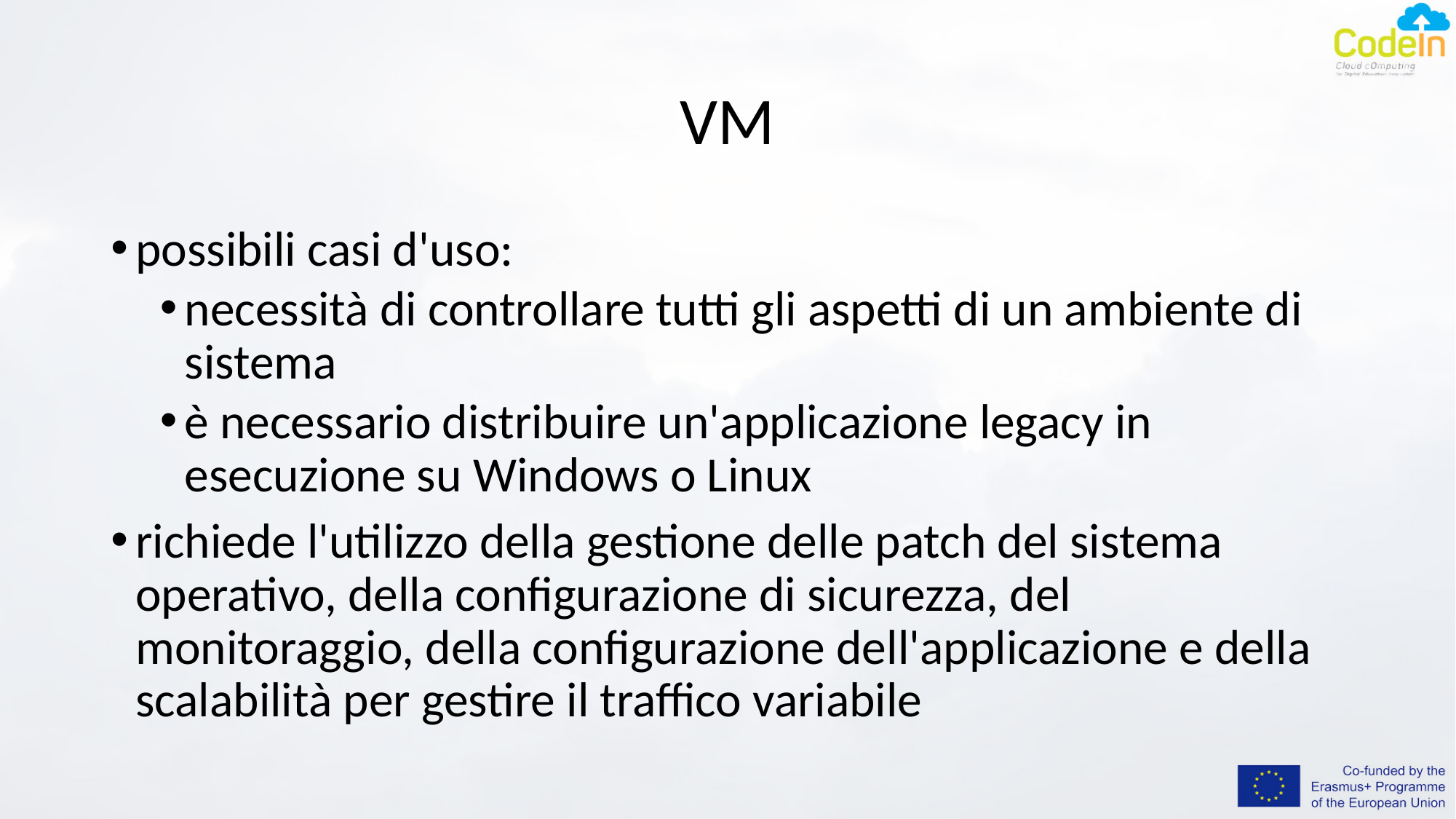

# VM
possibili casi d'uso:
necessità di controllare tutti gli aspetti di un ambiente di sistema
è necessario distribuire un'applicazione legacy in esecuzione su Windows o Linux
richiede l'utilizzo della gestione delle patch del sistema operativo, della configurazione di sicurezza, del monitoraggio, della configurazione dell'applicazione e della scalabilità per gestire il traffico variabile